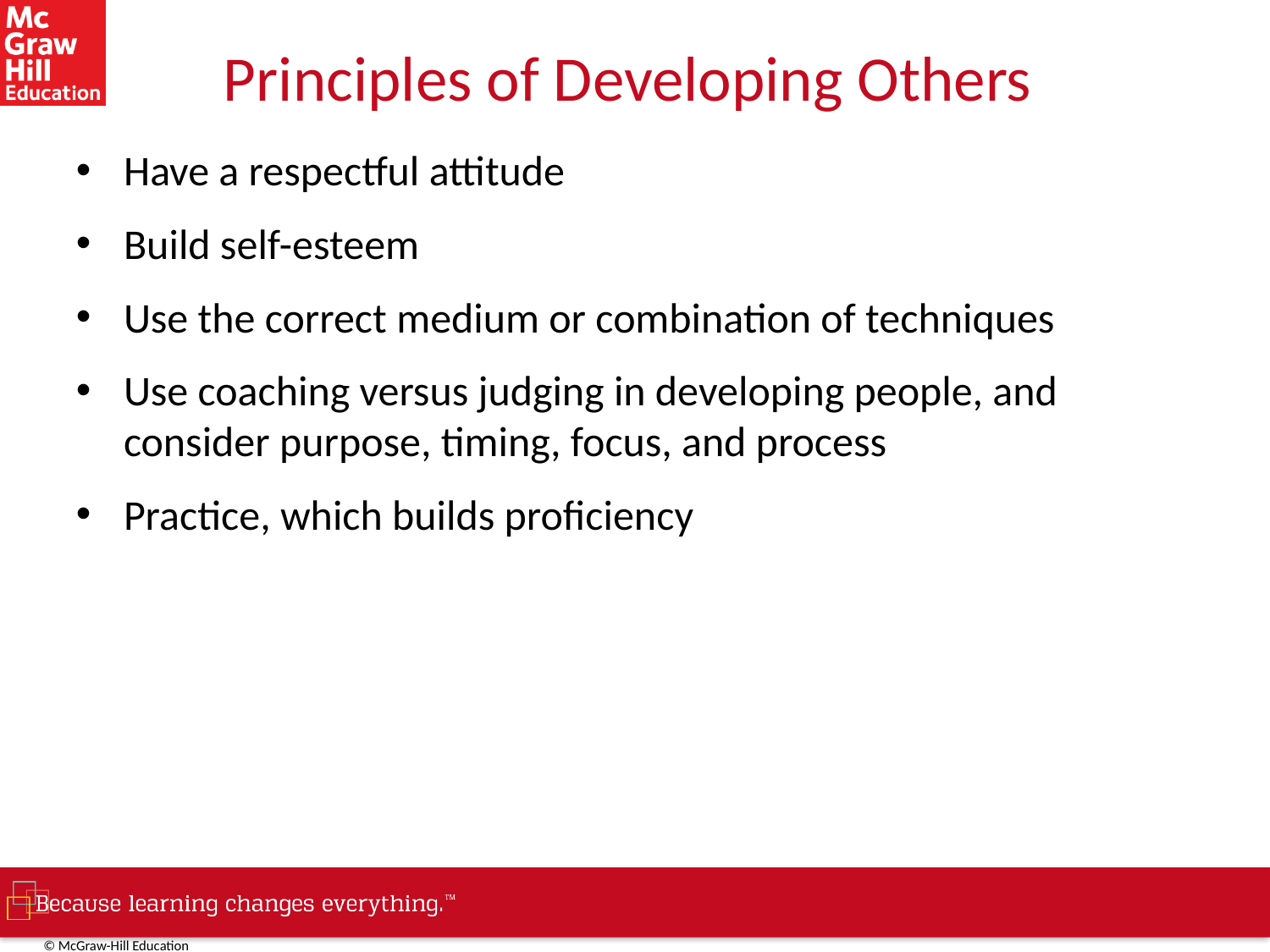

# Principles of Developing Others
Have a respectful attitude
Build self-esteem
Use the correct medium or combination of techniques
Use coaching versus judging in developing people, and consider purpose, timing, focus, and process
Practice, which builds proficiency